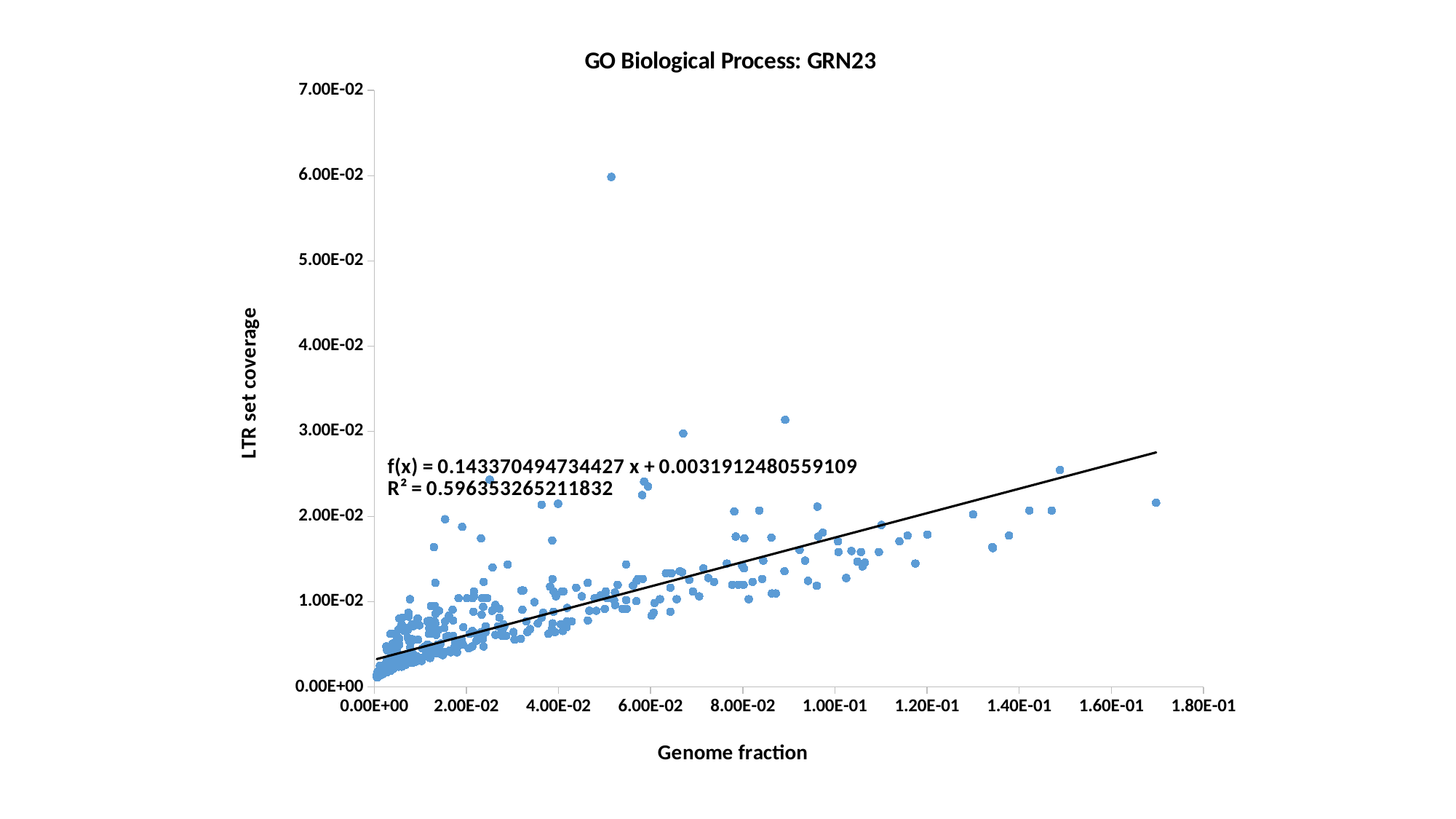

### Chart: GO Biological Process: GRN23

| Category | LTR fraction |
|---|---|